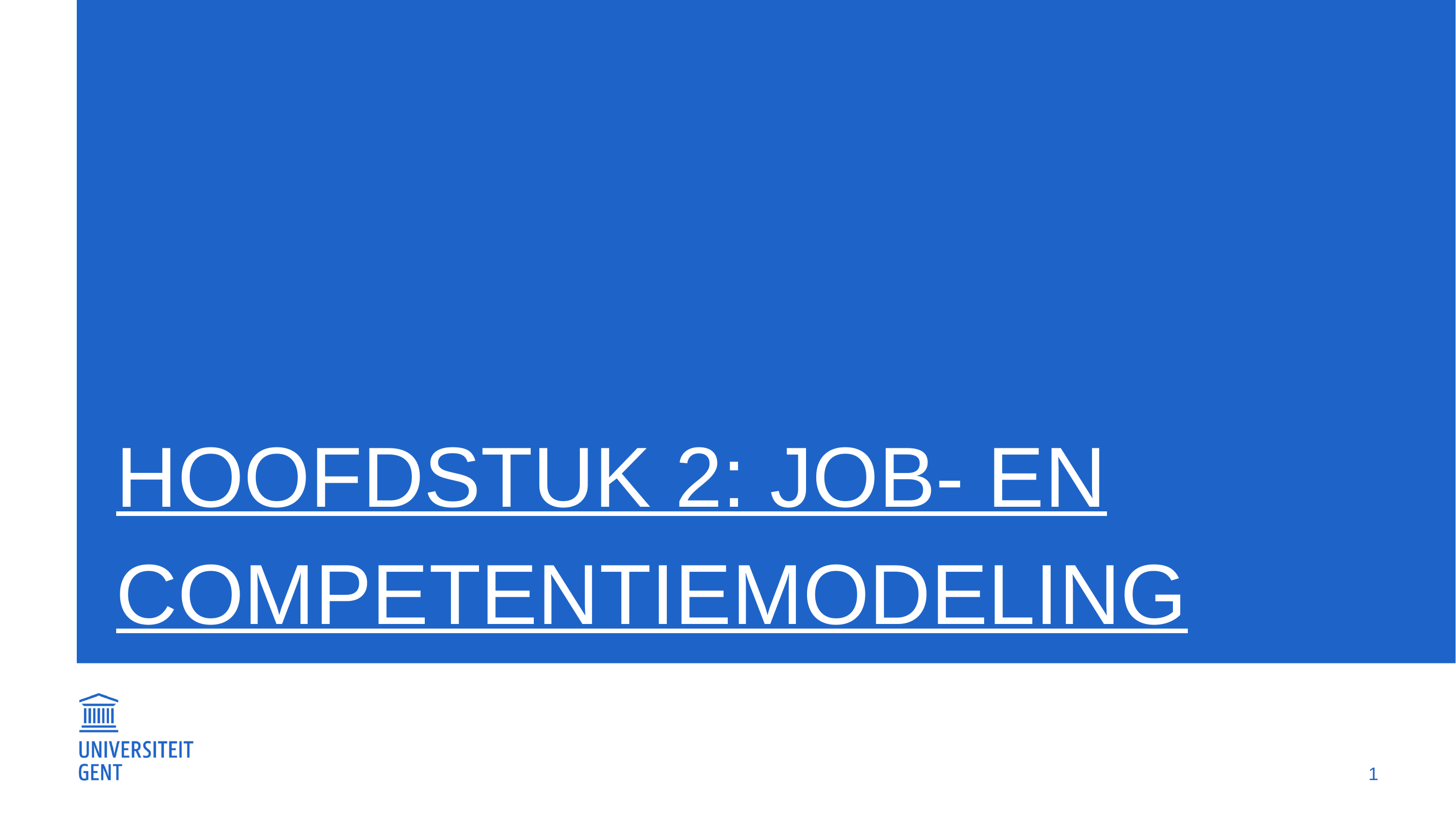

# Hoofdstuk 2: Job- en competentiemodeling
1